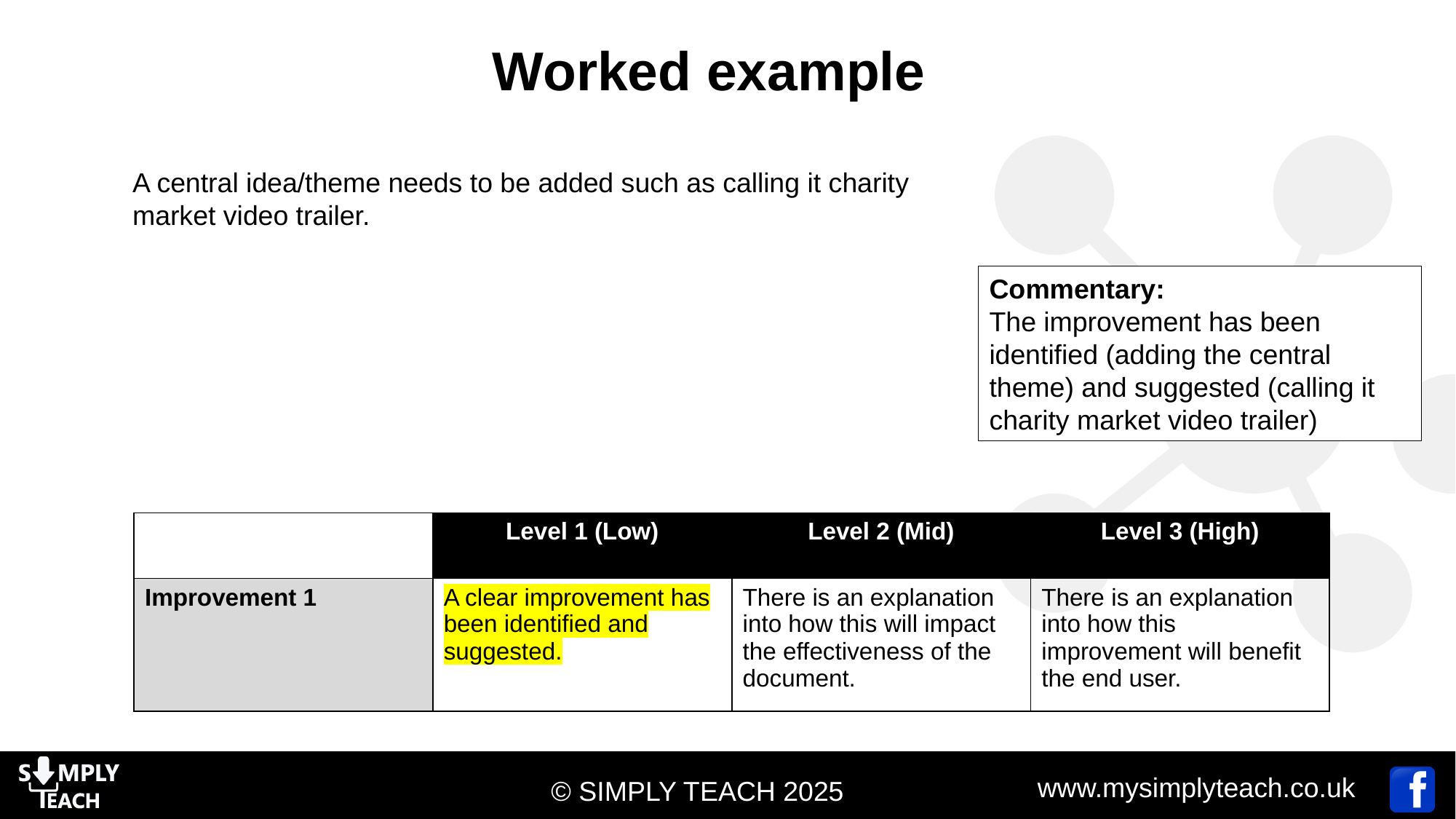

Worked example
A central idea/theme needs to be added such as calling it charity market video trailer.
Commentary:
The improvement has been identified (adding the central theme) and suggested (calling it charity market video trailer)
|  | Level 1 (Low) | Level 2 (Mid) | Level 3 (High) |
| --- | --- | --- | --- |
| Improvement 1 | A clear improvement has been identified and suggested. | There is an explanation into how this will impact the effectiveness of the document. | There is an explanation into how this improvement will benefit the end user. |